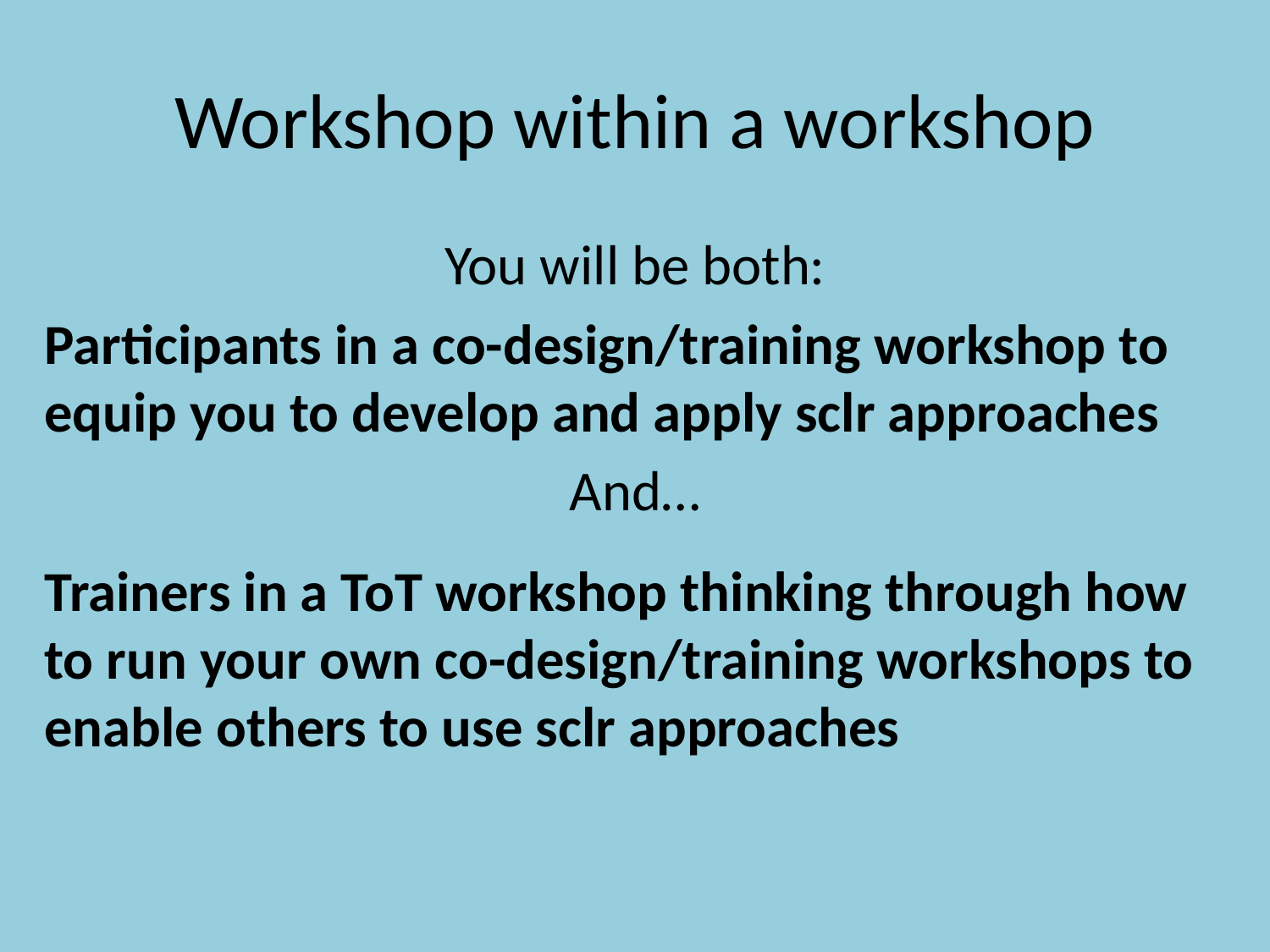

# Workshop within a workshop
You will be both:
Participants in a co-design/training workshop to equip you to develop and apply sclr approaches
And…
Trainers in a ToT workshop thinking through how to run your own co-design/training workshops to enable others to use sclr approaches